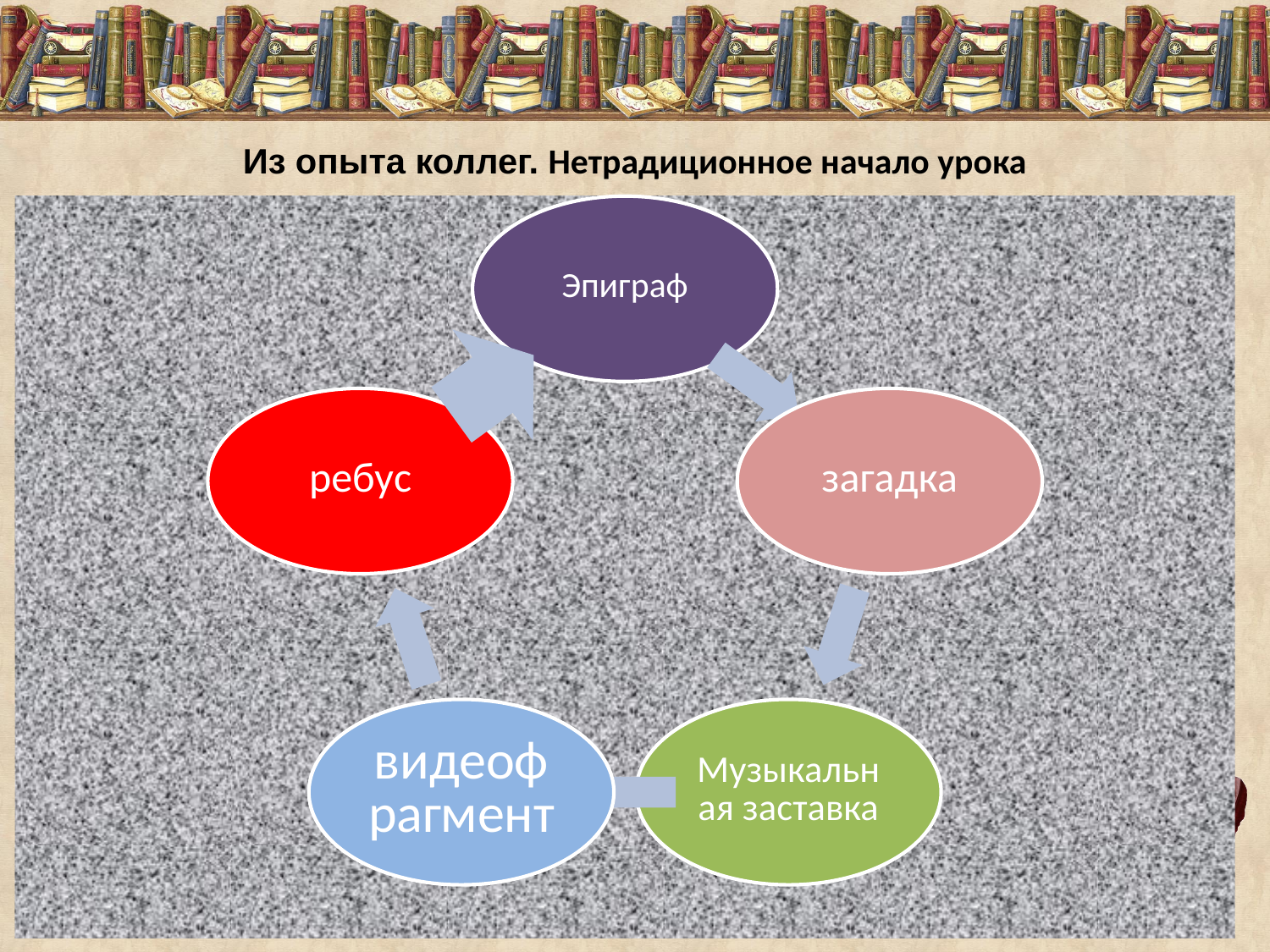

# Из опыта коллег. Нетрадиционное начало урока
Эпиграф
загадка
Музыкальная заставка
видеофрагмент
ребус